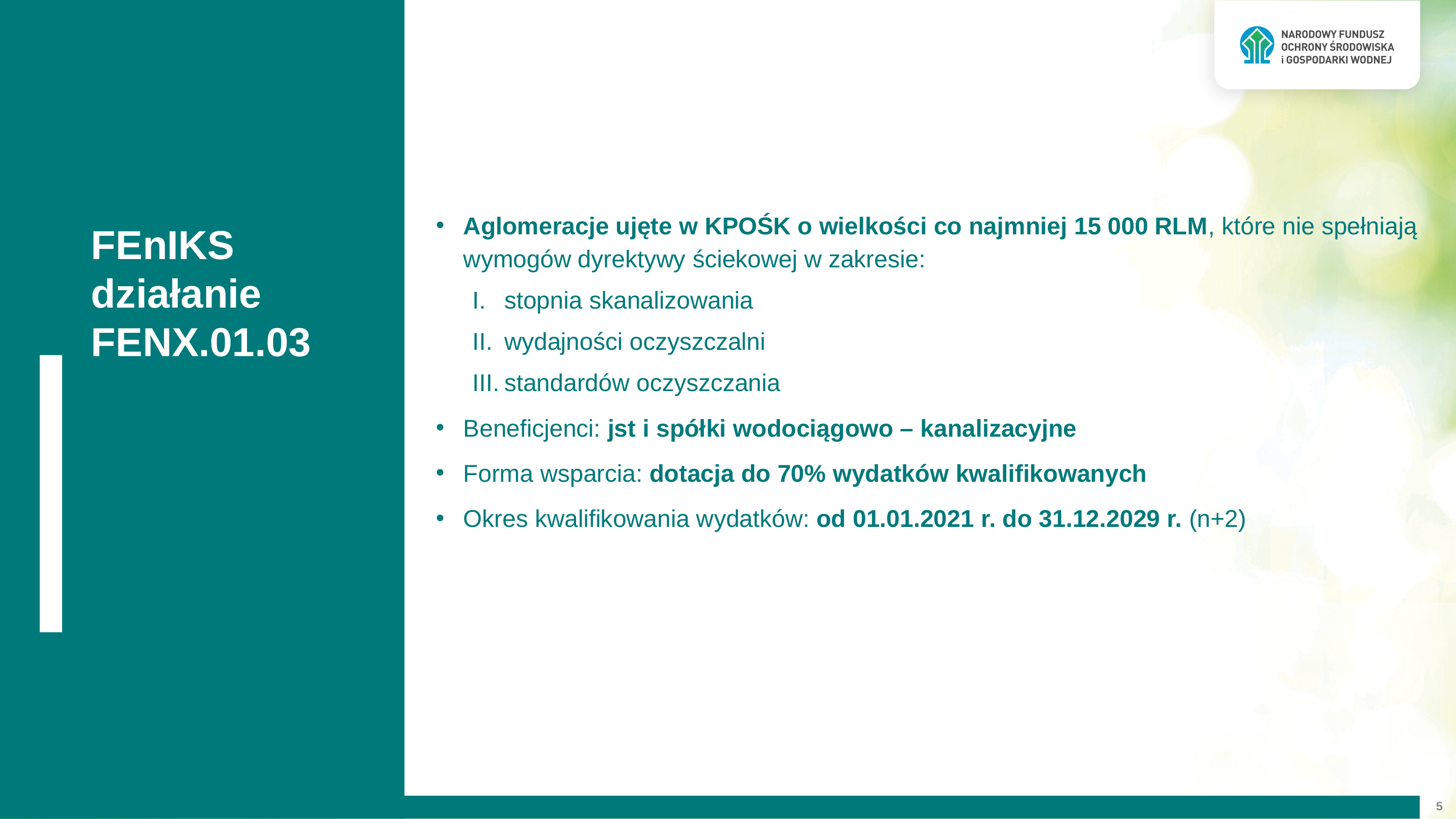

Aglomeracje ujęte w KPOŚK o wielkości co najmniej 15 000 RLM, które nie spełniają wymogów dyrektywy ściekowej w zakresie:
stopnia skanalizowania
wydajności oczyszczalni
standardów oczyszczania
Beneficjenci: jst i spółki wodociągowo – kanalizacyjne
Forma wsparcia: dotacja do 70% wydatków kwalifikowanych
Okres kwalifikowania wydatków: od 01.01.2021 r. do 31.12.2029 r. (n+2)

FEnIKS działanie FENX.01.03

5